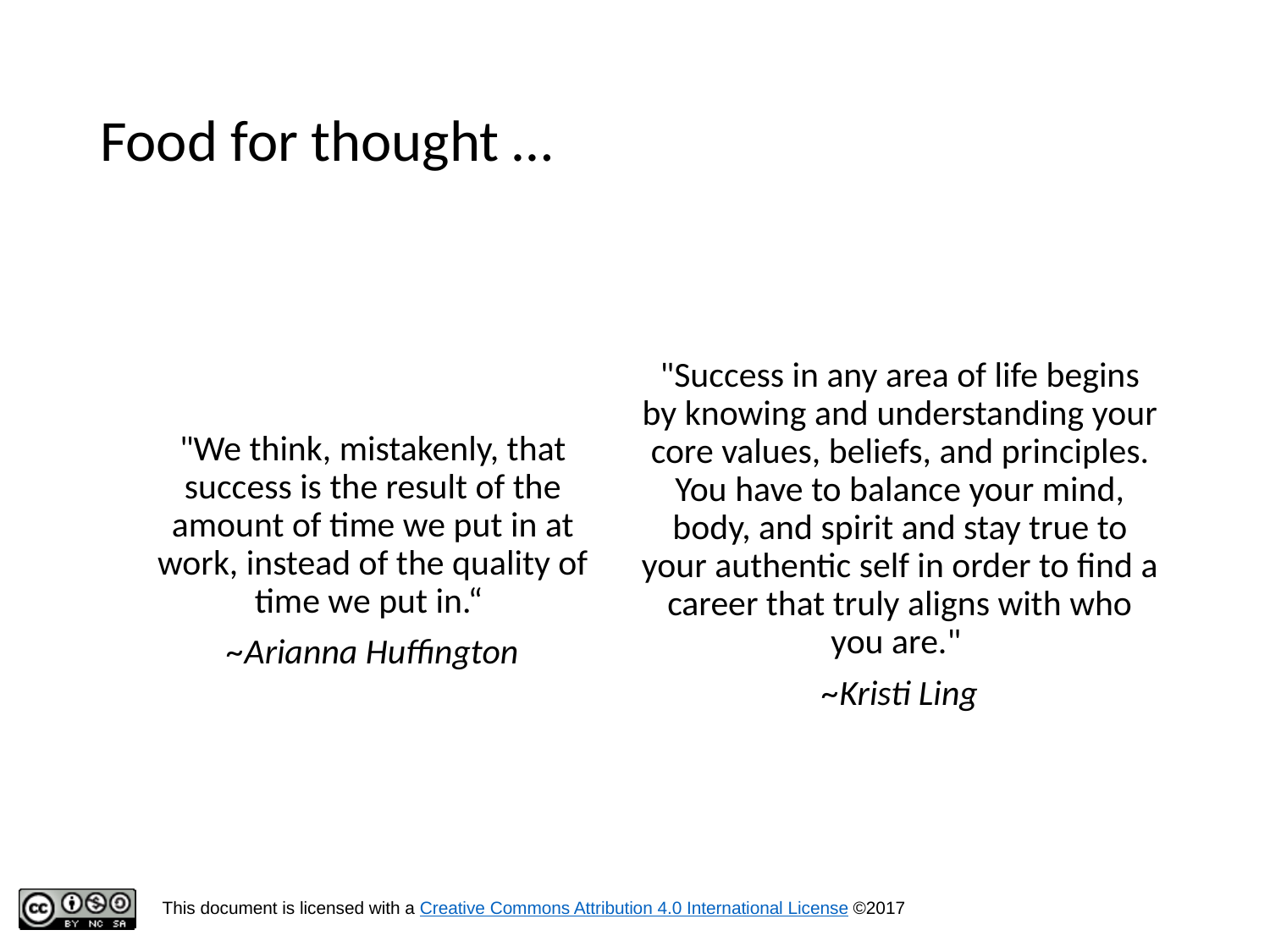

# Food for thought …
"Success in any area of life begins by knowing and understanding your core values, beliefs, and principles. You have to balance your mind, body, and spirit and stay true to your authentic self in order to find a career that truly aligns with who you are."
~Kristi Ling

"We think, mistakenly, that success is the result of the amount of time we put in at work, instead of the quality of time we put in.“
~Arianna Huffington